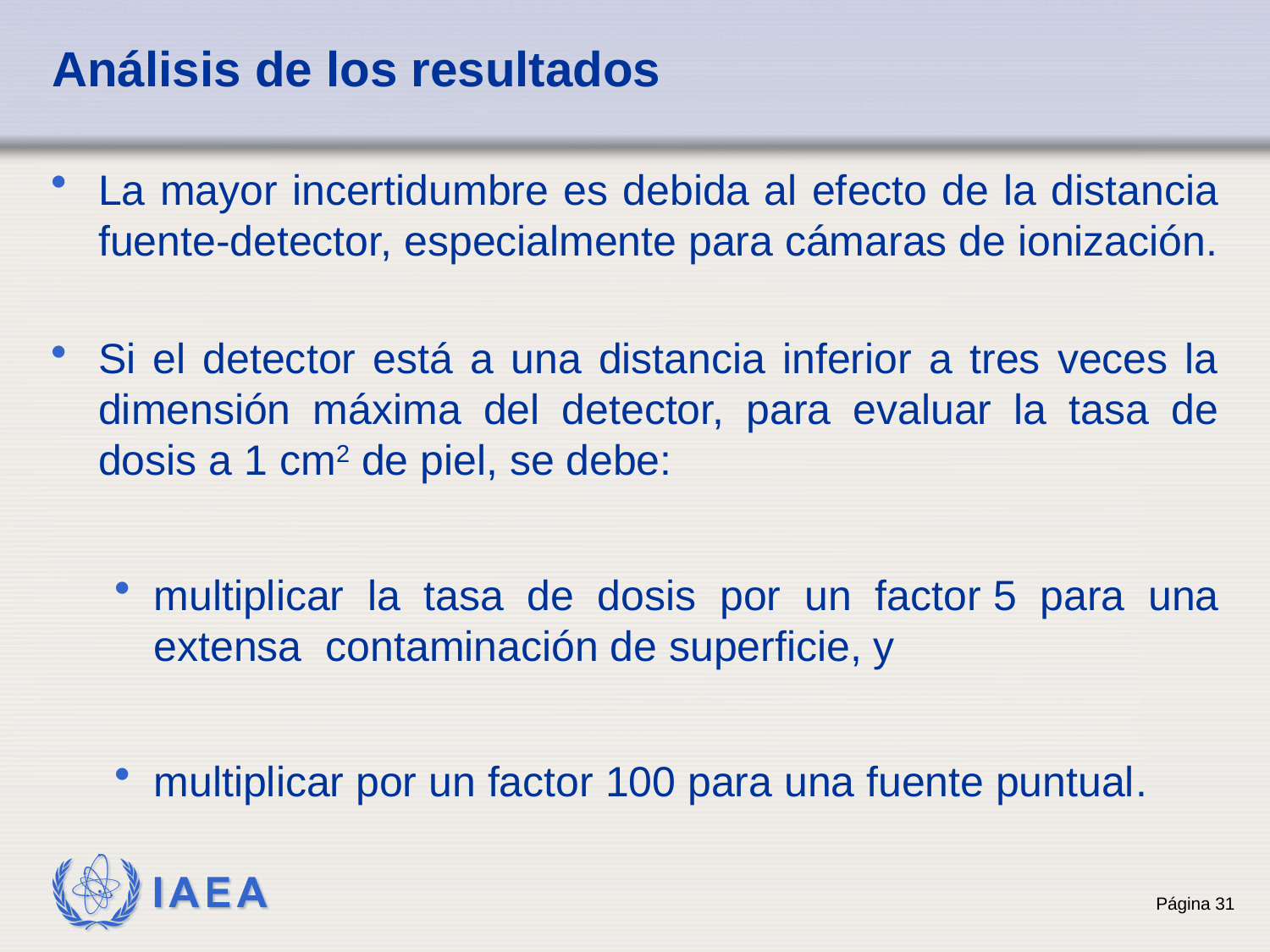

# Análisis de los resultados
La mayor incertidumbre es debida al efecto de la distancia fuente-detector, especialmente para cámaras de ionización.

Si el detector está a una distancia inferior a tres veces la dimensión máxima del detector, para evaluar la tasa de dosis a 1 cm2 de piel, se debe:

multiplicar la tasa de dosis por un factor 5 para una extensa  contaminación de superficie, y

multiplicar por un factor 100 para una fuente puntual.

31